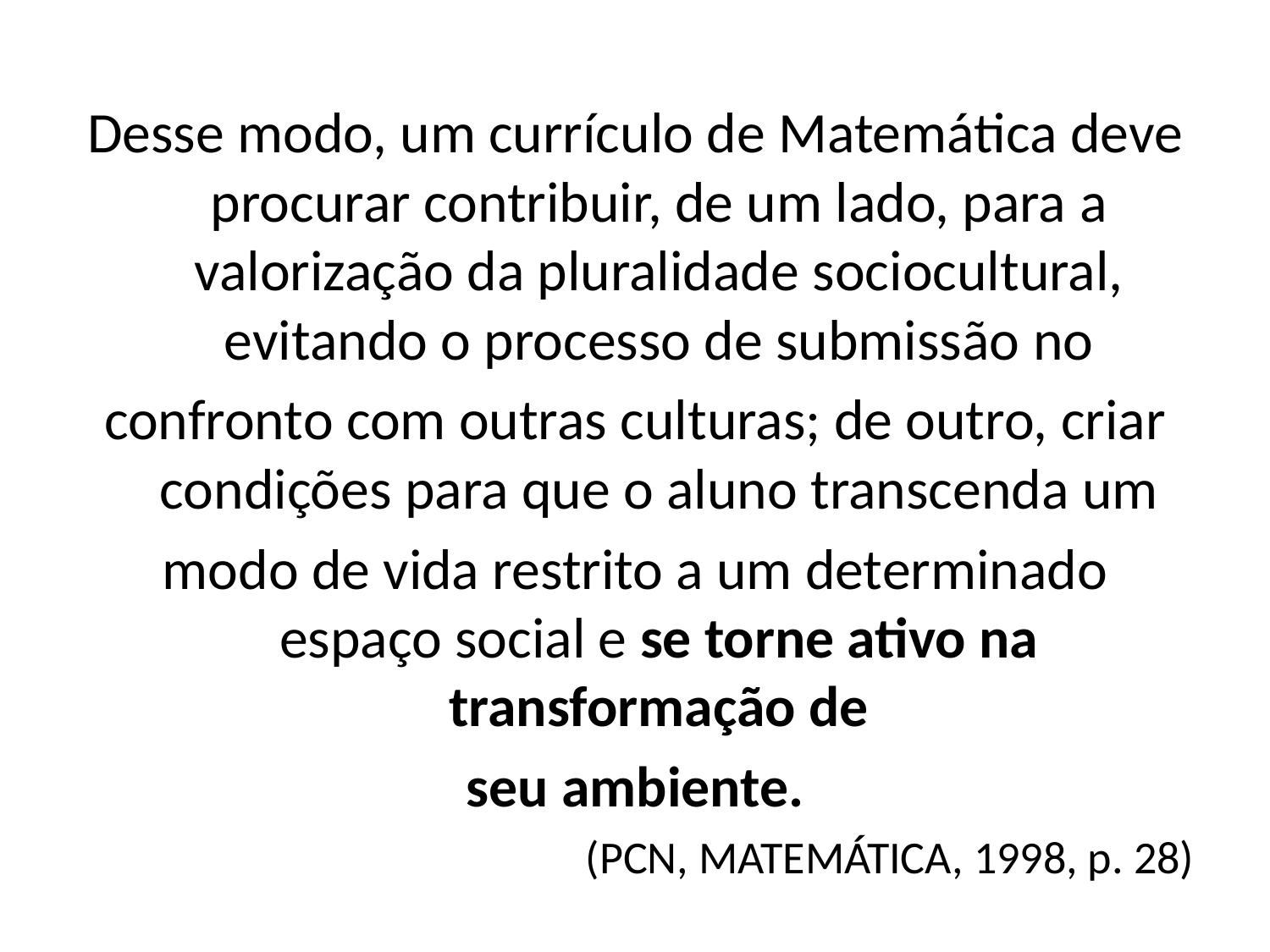

Desse modo, um currículo de Matemática deve procurar contribuir, de um lado, para a valorização da pluralidade sociocultural, evitando o processo de submissão no
confronto com outras culturas; de outro, criar condições para que o aluno transcenda um
modo de vida restrito a um determinado espaço social e se torne ativo na transformação de
seu ambiente.
(PCN, MATEMÁTICA, 1998, p. 28)